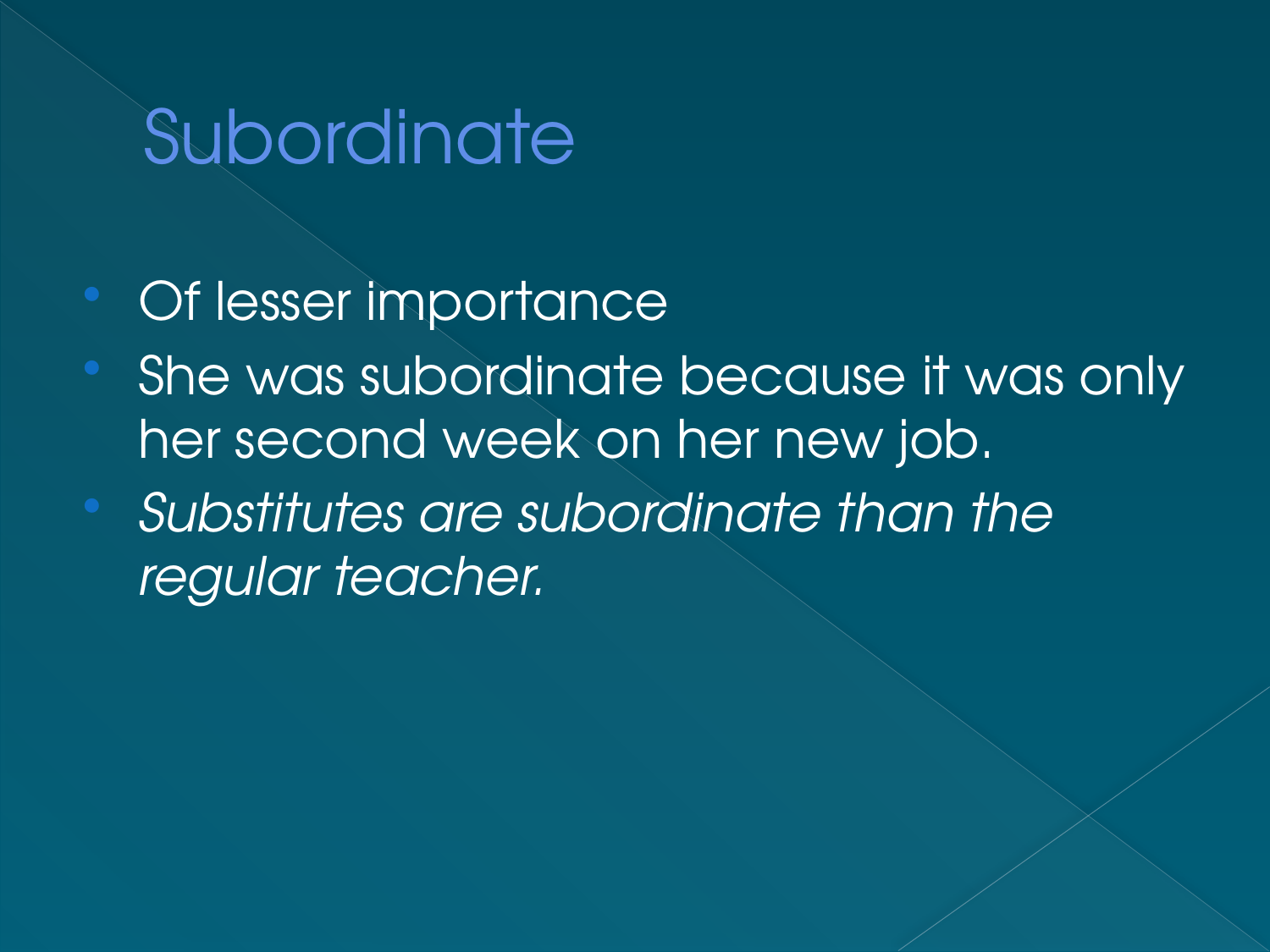

# Subordinate
Of lesser importance
She was subordinate because it was only her second week on her new job.
Substitutes are subordinate than the regular teacher.